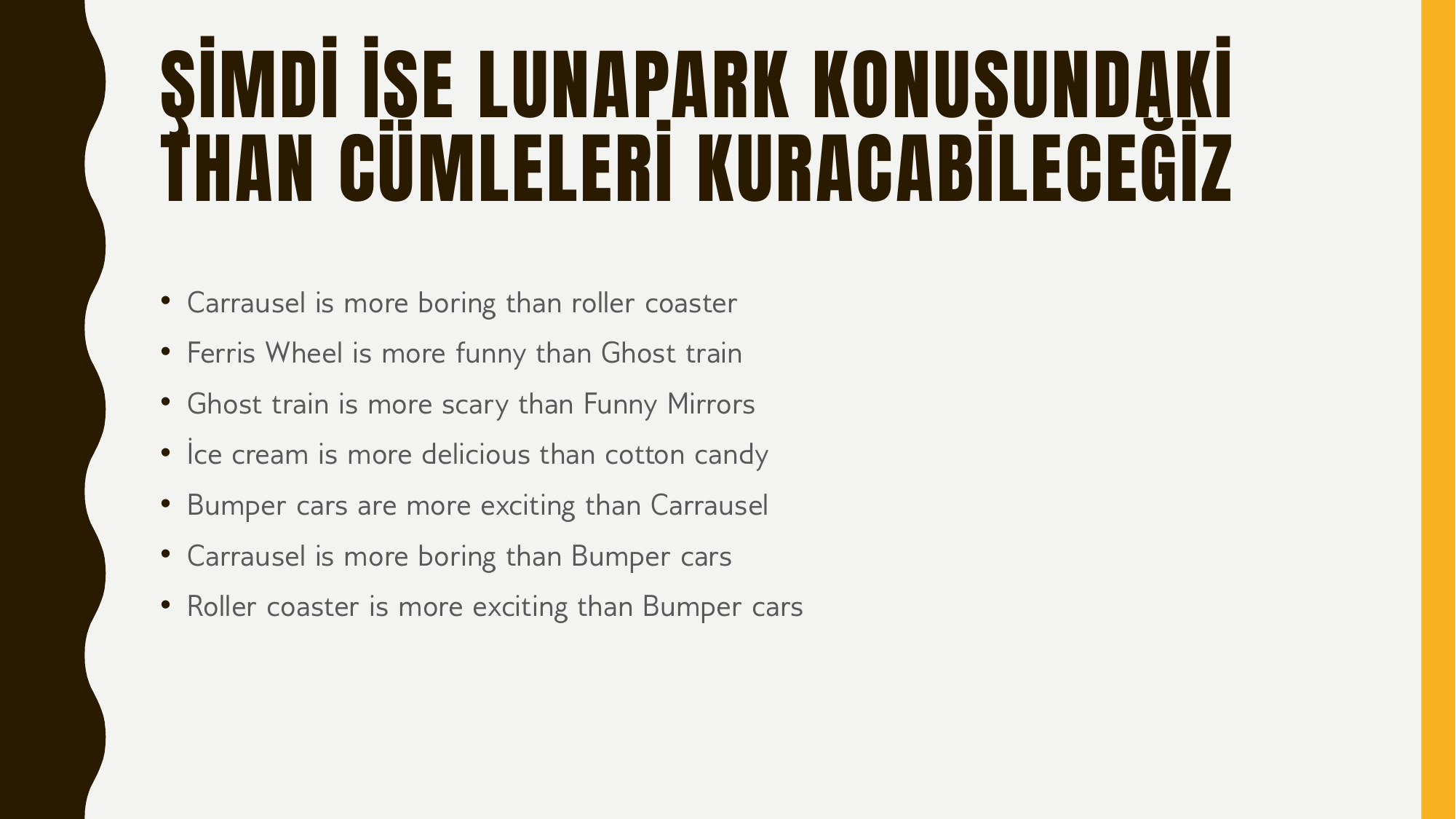

# Şimdi ise lunapark konusundaki than cümleleri kuracabileceğiz
Carrausel is more boring than roller coaster
Ferris Wheel is more funny than Ghost train
Ghost train is more scary than Funny Mirrors
İce cream is more delicious than cotton candy
Bumper cars are more exciting than Carrausel
Carrausel is more boring than Bumper cars
Roller coaster is more exciting than Bumper cars